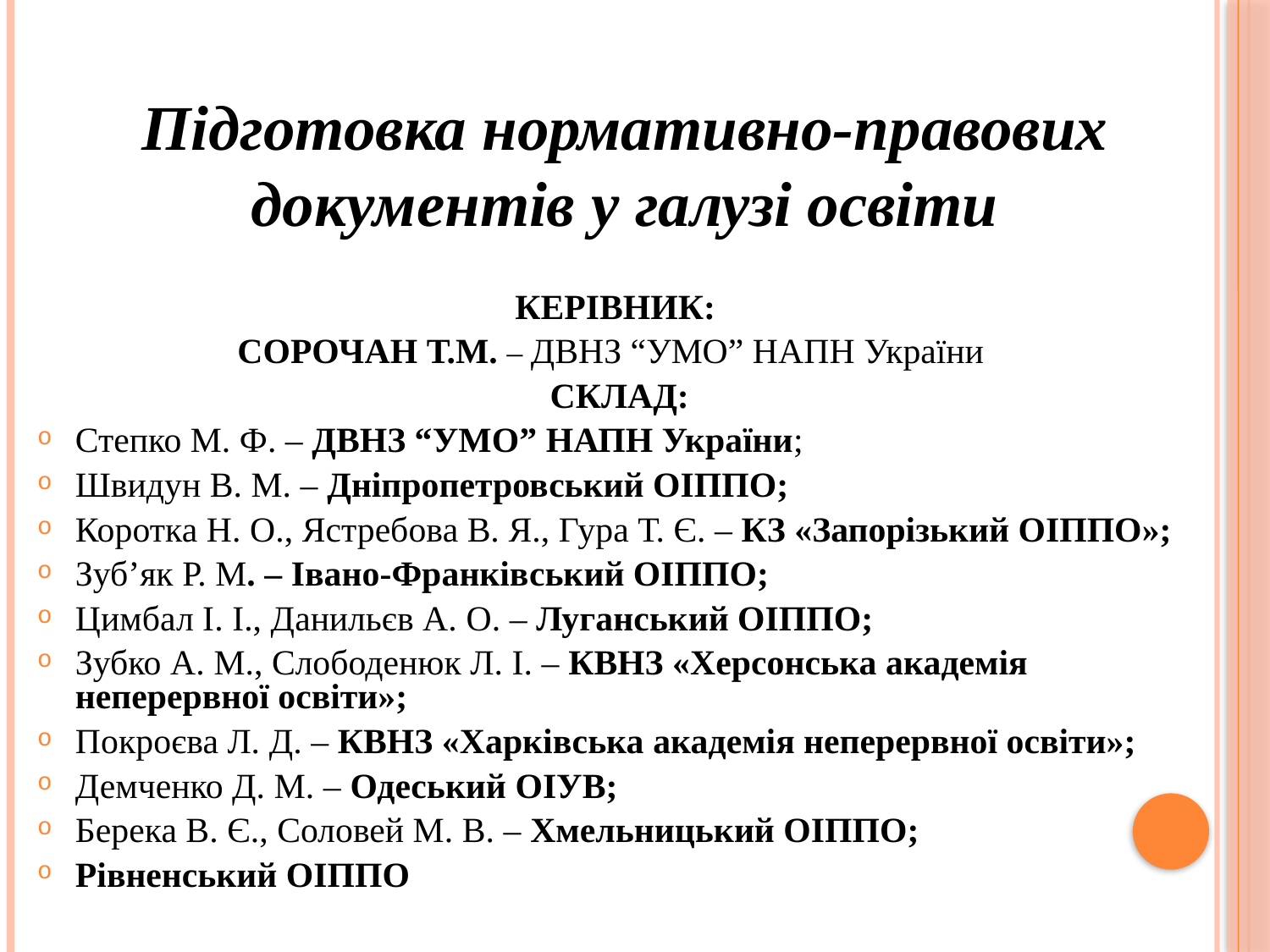

Здійснення  моніторингу  якості  післядипломної освіти регіону
Підготовка нормативно-правових документів у галузі освіти
КЕРІВНИК:
СОРОЧАН Т.М. – ДВНЗ “УМО” НАПН України
 СКЛАД:
Степко М. Ф. – ДВНЗ “УМО” НАПН України;
Швидун В. М. – Дніпропетровський ОІППО;
Коротка Н. О., Ястребова В. Я., Гура Т. Є. – КЗ «Запорізький ОІППО»;
Зуб’як Р. М. – Івано-Франківський ОІППО;
Цимбал І. І., Данильєв А. О. – Луганський ОІППО;
Зубко А. М., Слободенюк Л. І. – КВНЗ «Херсонська академія неперервної освіти»;
Покроєва Л. Д. – КВНЗ «Харківська академія неперервної освіти»;
Демченко Д. М. – Одеський ОІУВ;
Берека В. Є., Соловей М. В. – Хмельницький ОІППО;
Рівненський ОІППО